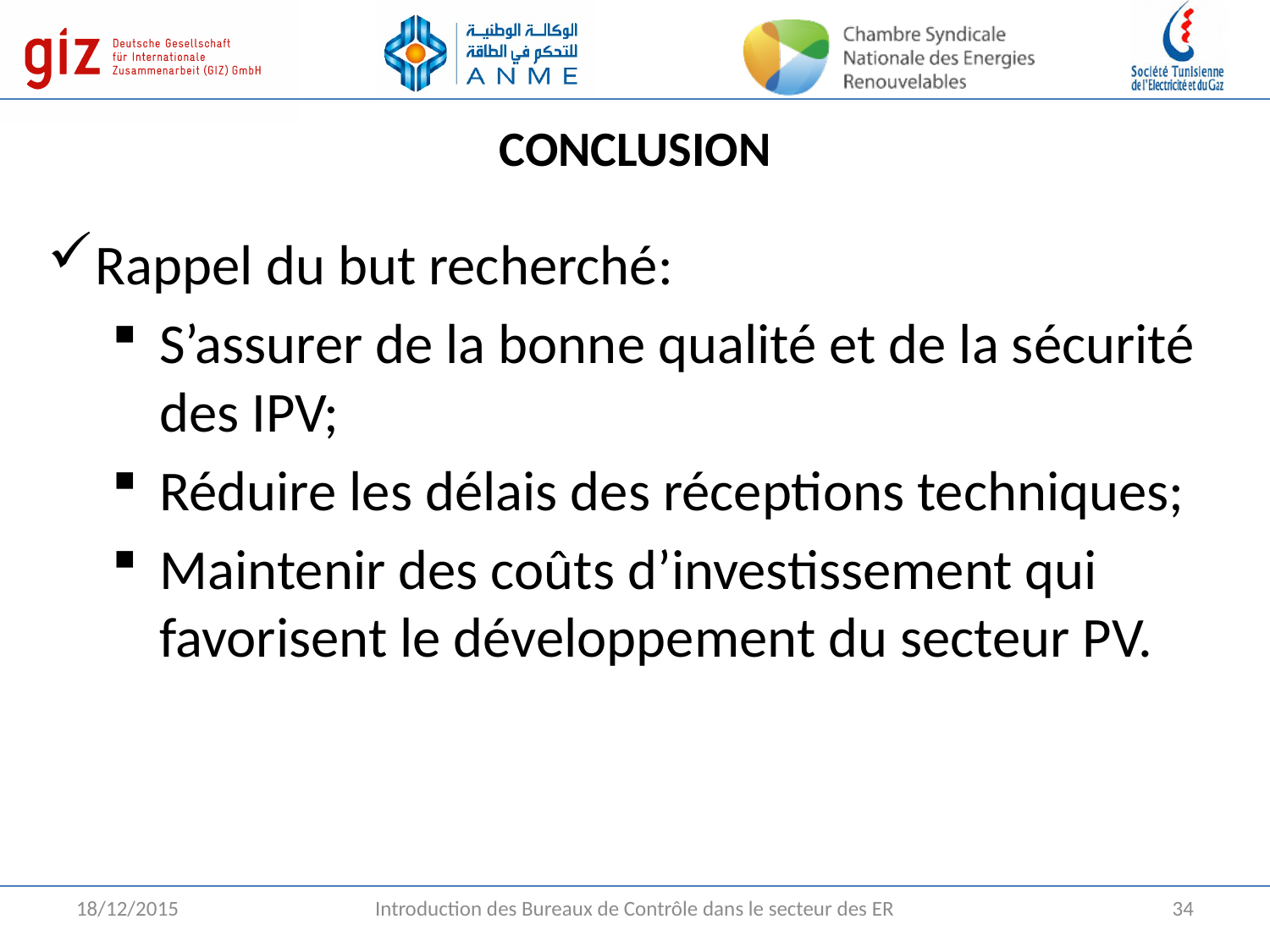

# CONCLUSION
Rappel du but recherché:
S’assurer de la bonne qualité et de la sécurité des IPV;
Réduire les délais des réceptions techniques;
Maintenir des coûts d’investissement qui favorisent le développement du secteur PV.

18/12/2015
Introduction des Bureaux de Contrôle dans le secteur des ER
34